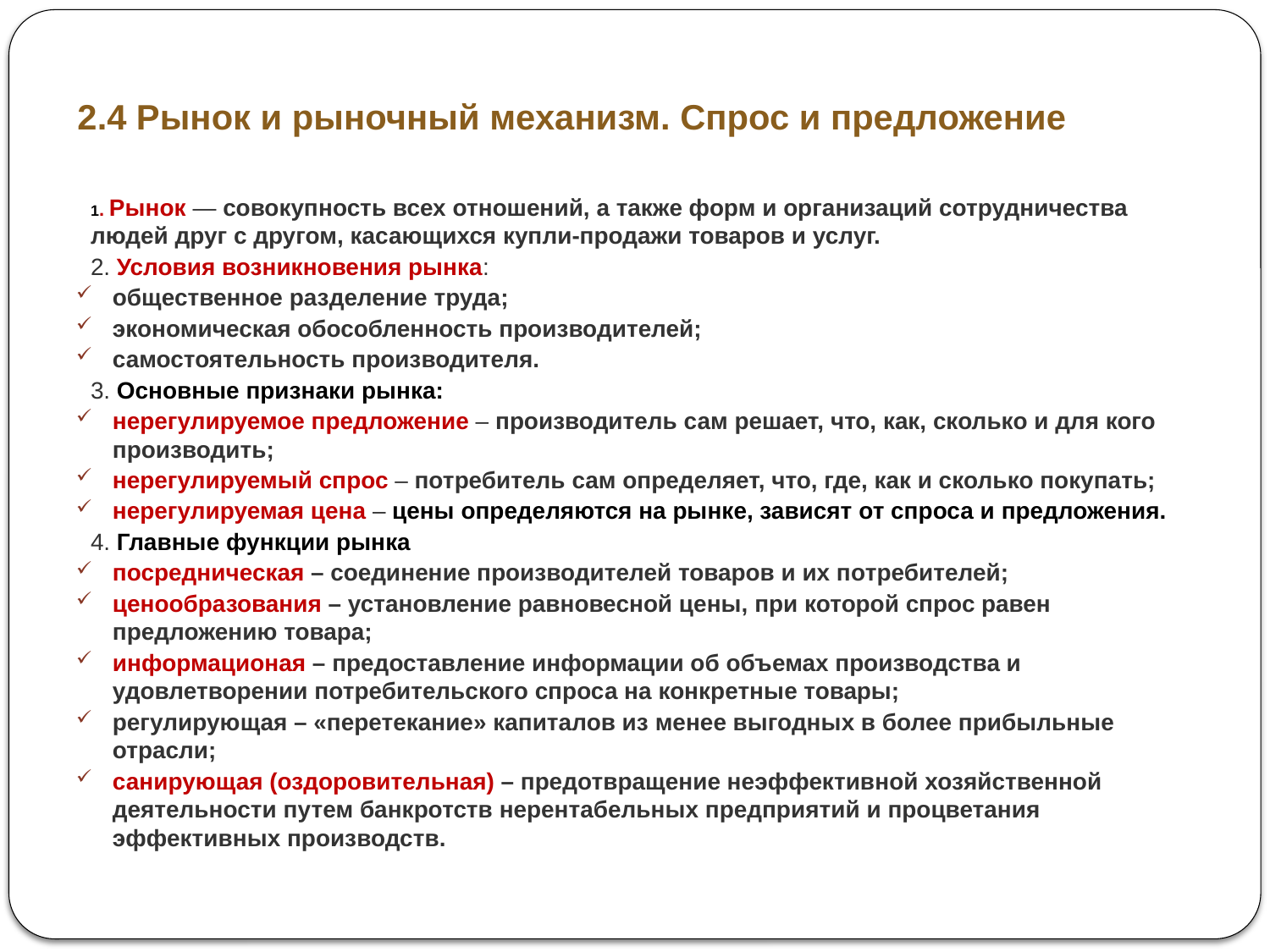

# 2.4 Рынок и рыночный механизм. Спрос и предложение
1. Рынок — совокупность всех отношений, а также форм и организаций сотрудничества людей друг с дру­гом, касающихся купли-продажи товаров и услуг.
2. Условия возникновения рынка:
общественное разделение труда;
экономическая обособленность производителей;
самостоятельность производителя.
3. Основные признаки рынка:
нерегулируемое предложение – производитель сам решает, что, как, сколько и для кого произ­водить;
нерегулируемый спрос – потребитель сам определяет, что, где, как и сколь­ко покупать;
нерегулируемая цена – цены определя­ются на рынке, зависят от спроса и предложения.
4. Главные функции рынка
посредниче­ская – соединение производителей товаров и их по­требителей;
ценообразо­вания – установление равновесной цены, при которой спрос равен предложению товара;
информаци­оная – предоставление информации об объемах производства и удовлетворении по­требительского спроса на конкретные товары;
регулирую­щая – «перетекание» капиталов из менее выгодных в более прибыльные отрасли;
санирующая (оздорови­тельная) – предотвращение неэффектив­ной хозяйственной деятельности путем банкротств нерентабельных предприятий и процветания эффективных производств.